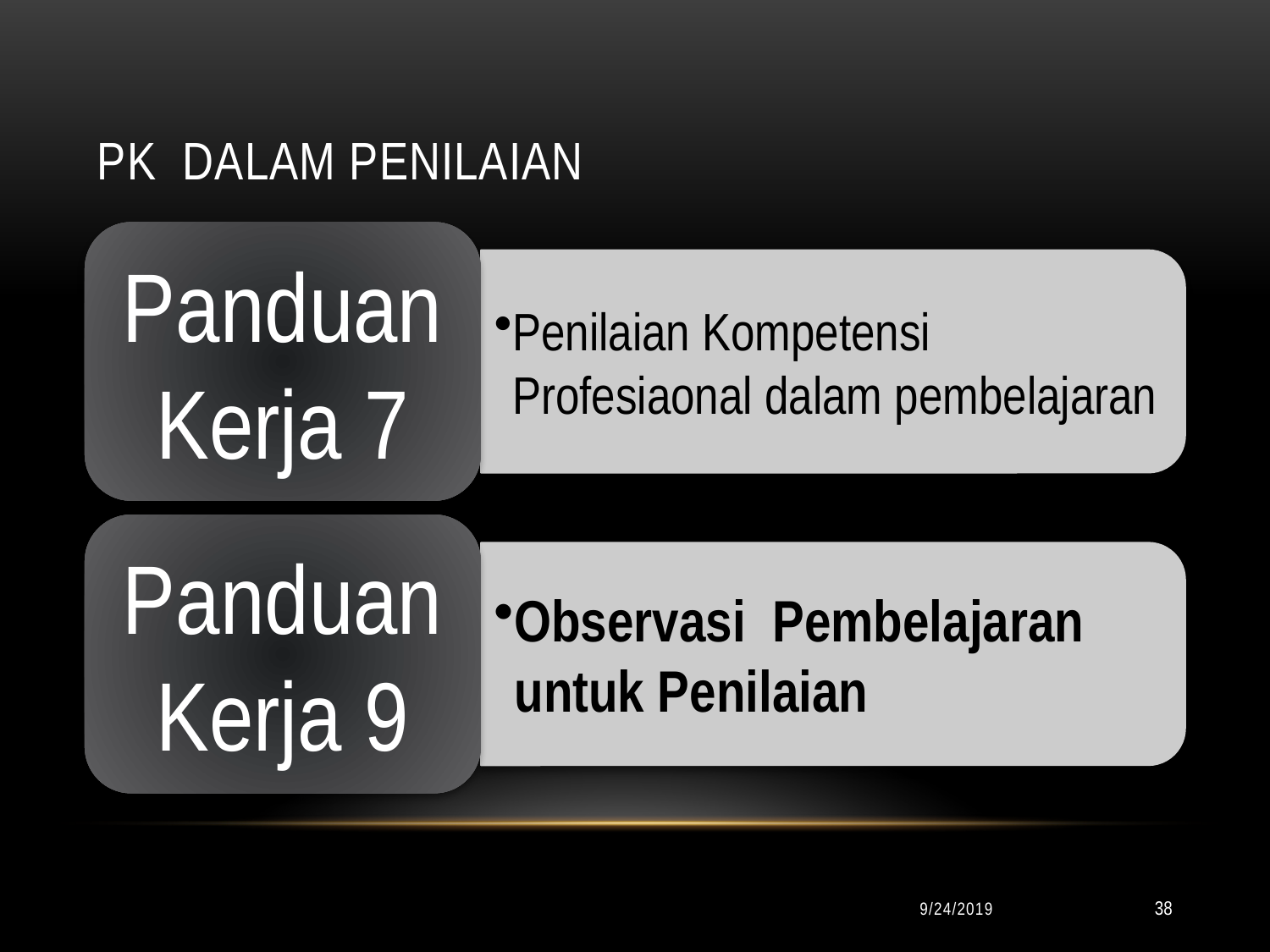

# PK  dalam Penilaian
Penilaian Kompetensi Profesiaonal dalam pembelajaran
Observasi  Pembelajaran untuk Penilaian
9/24/2019
38